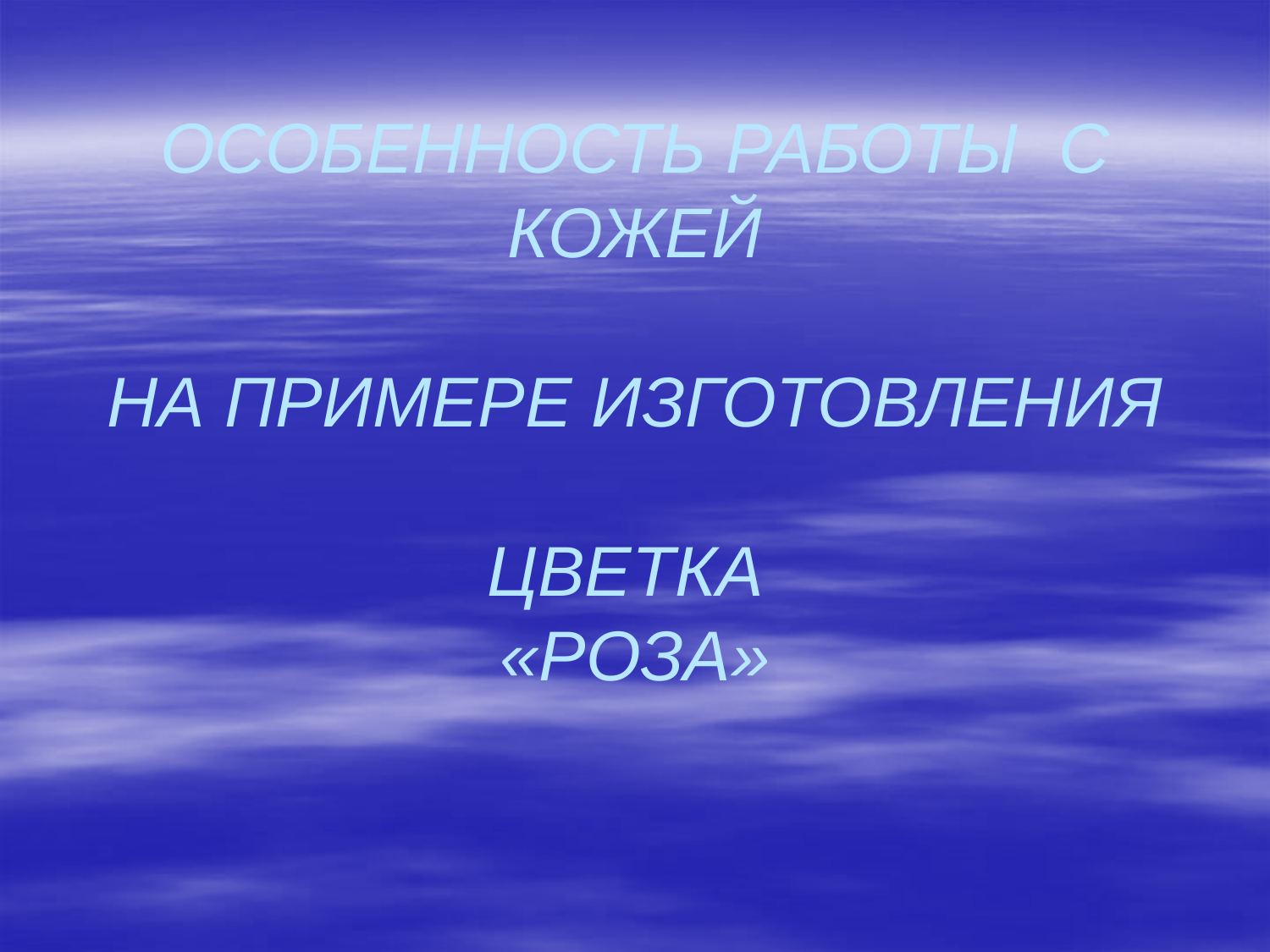

# ОСОБЕННОСТЬ РАБОТЫ  С КОЖЕЙ НА ПРИМЕРЕ ИЗГОТОВЛЕНИЯ ЦВЕТКА «РОЗА»